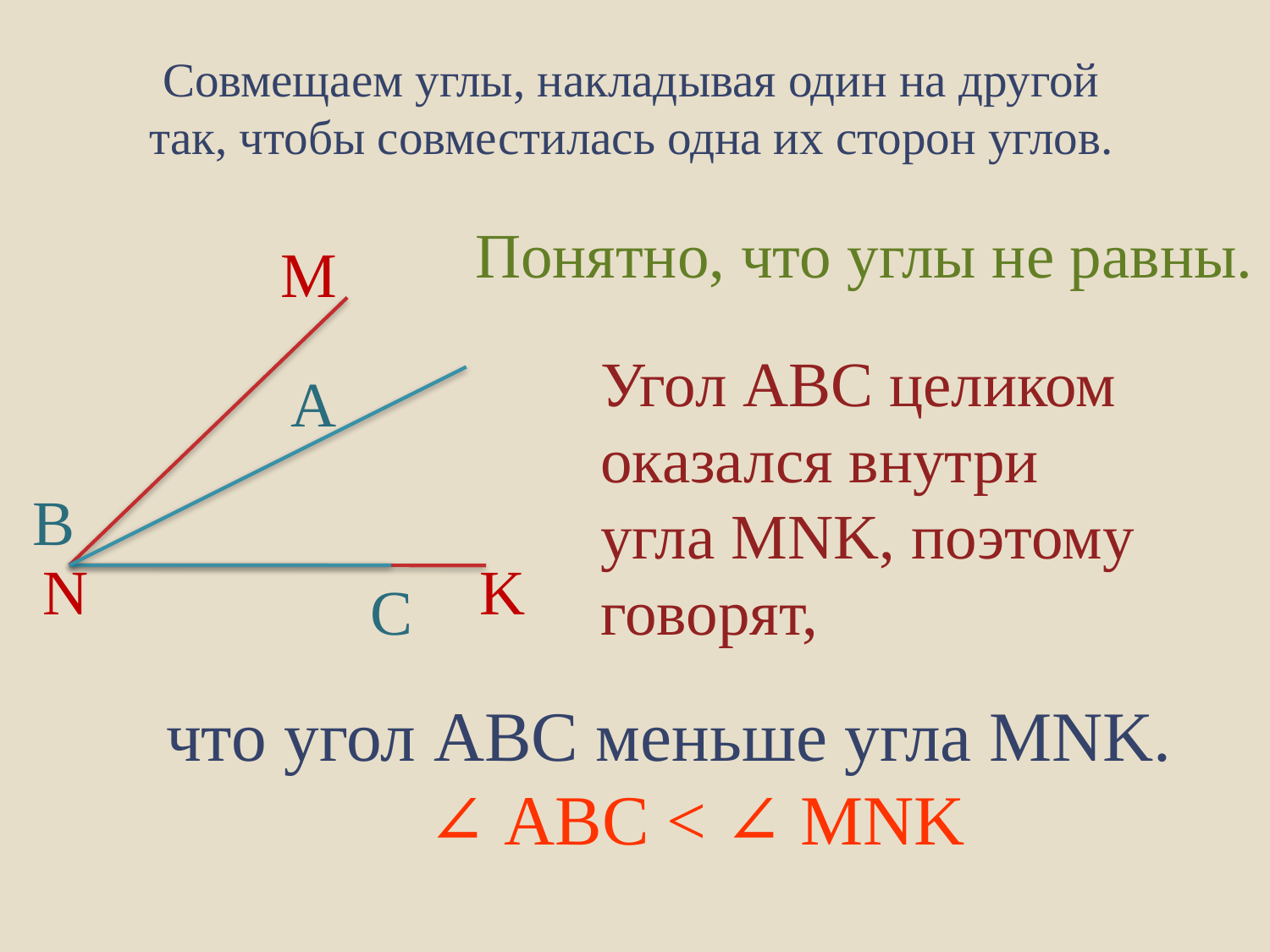

Совмещаем углы, накладывая один на другой
так, чтобы совместилась одна их сторон углов.
Понятно, что углы не равны.
M
N
K
Угол ABC целиком
оказался внутри
угла MNK, поэтому
говорят,
А
B
C
что угол ABC меньше угла MNK.
∠ ABC < ∠ MNK